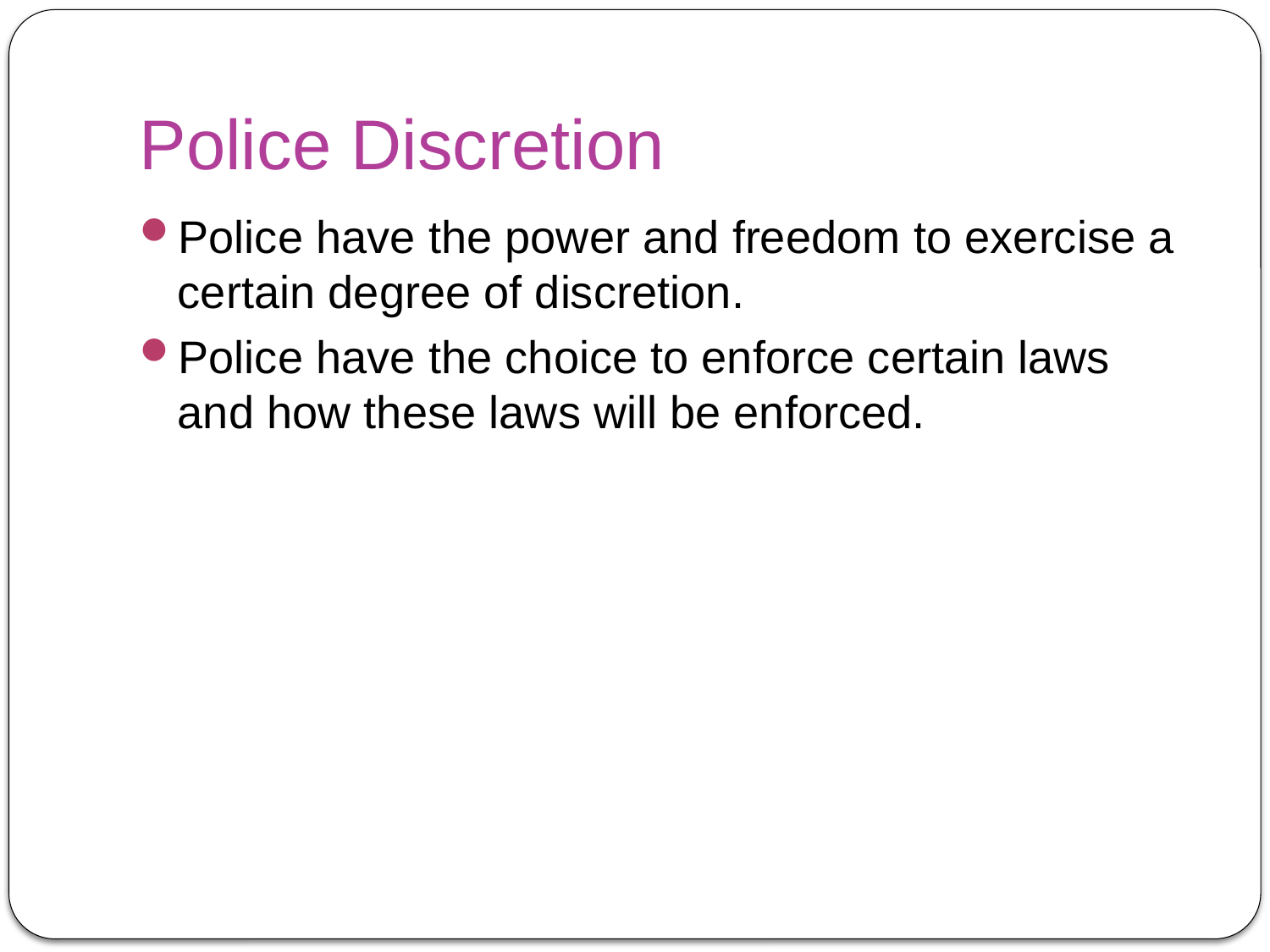

# Police Discretion
Police have the power and freedom to exercise a certain degree of discretion.
Police have the choice to enforce certain laws and how these laws will be enforced.